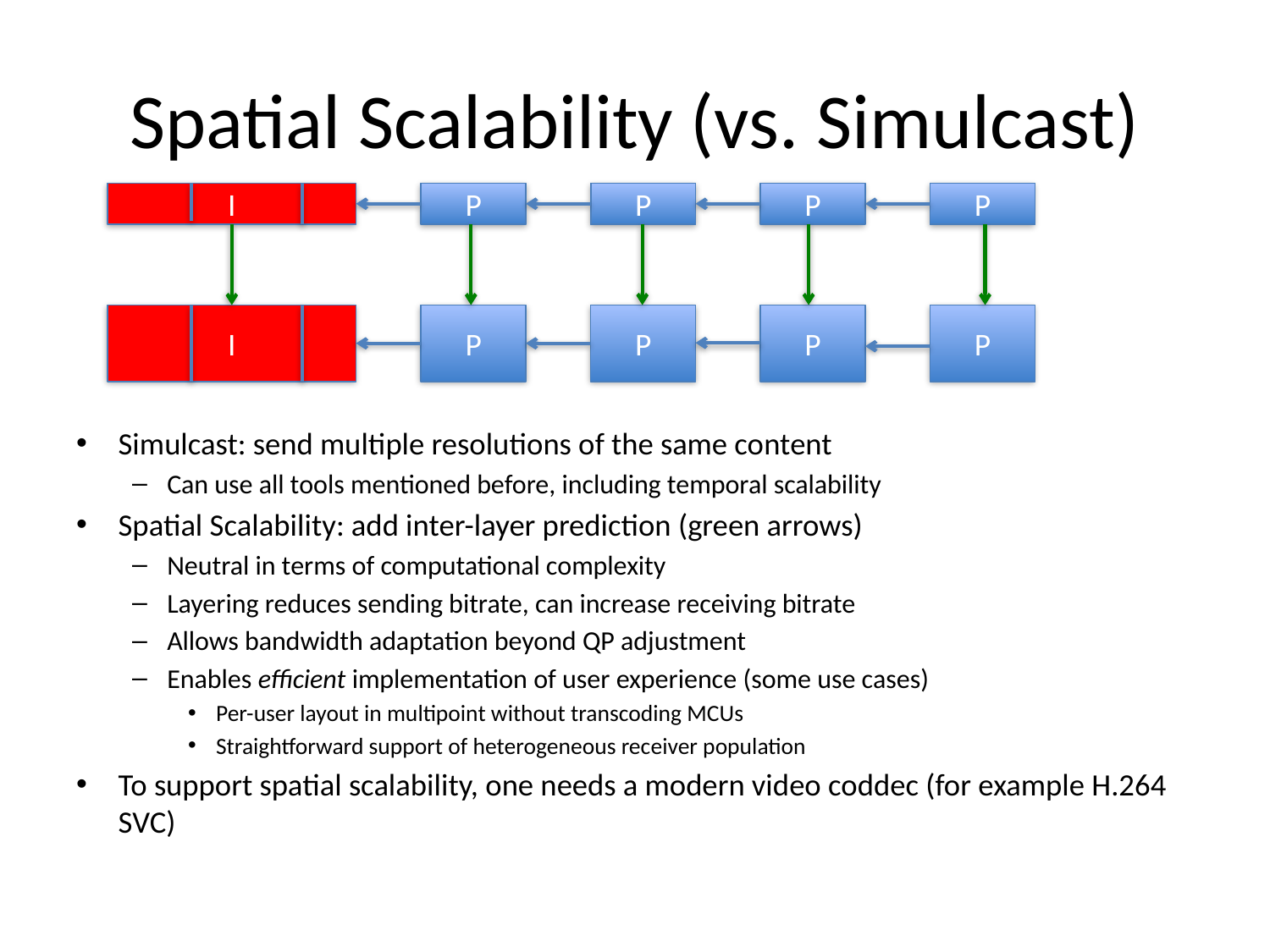

# Spatial Scalability (vs. Simulcast)
I
P
P
P
P
I
P
P
P
P
Simulcast: send multiple resolutions of the same content
Can use all tools mentioned before, including temporal scalability
Spatial Scalability: add inter-layer prediction (green arrows)
Neutral in terms of computational complexity
Layering reduces sending bitrate, can increase receiving bitrate
Allows bandwidth adaptation beyond QP adjustment
Enables efficient implementation of user experience (some use cases)
Per-user layout in multipoint without transcoding MCUs
Straightforward support of heterogeneous receiver population
To support spatial scalability, one needs a modern video coddec (for example H.264 SVC)